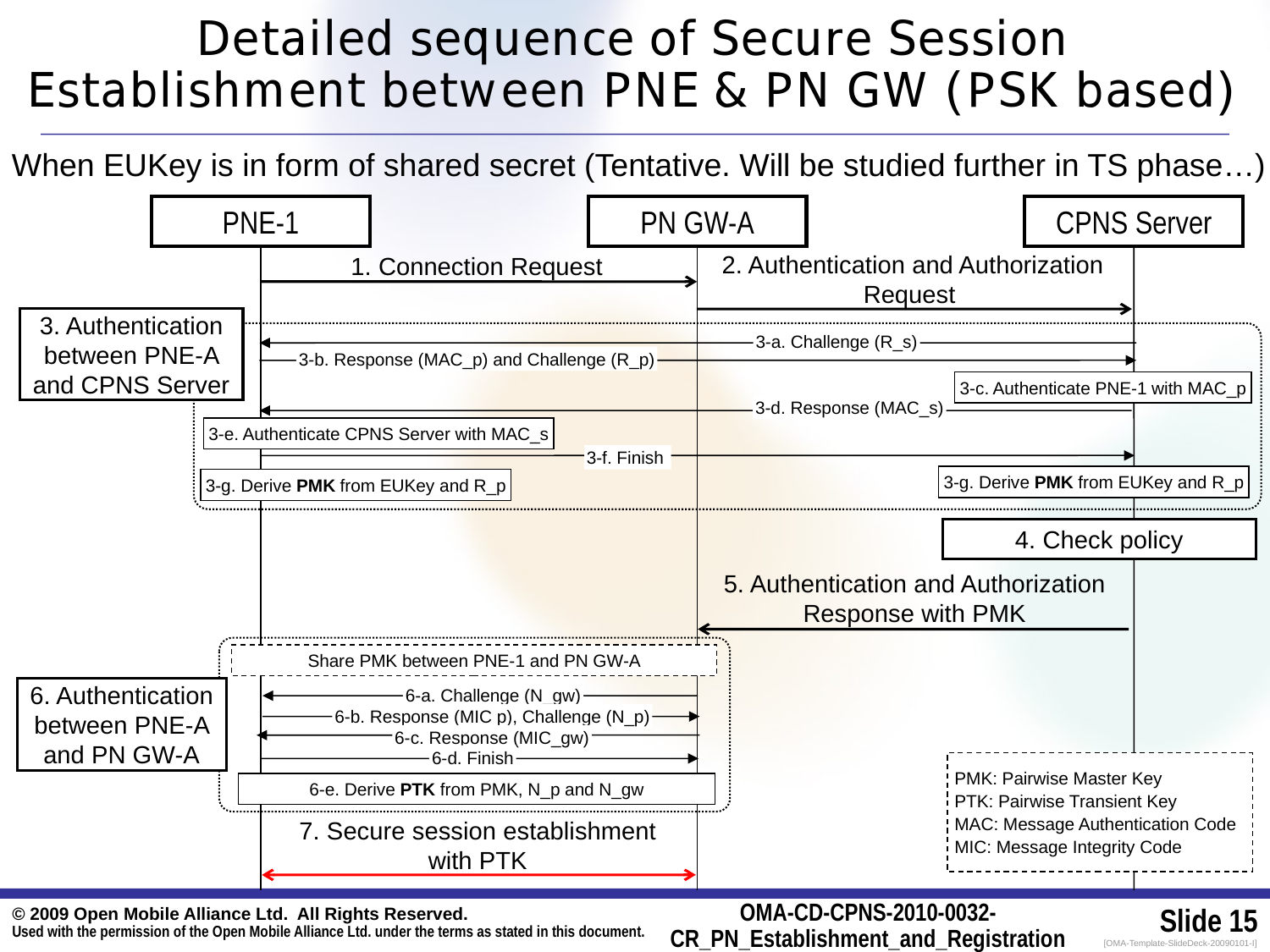

Detailed sequence of Secure Session Establishment between PNE & PN GW (PSK based)
When EUKey is in form of shared secret (Tentative. Will be studied further in TS phase…)
PNE-1
PN GW-A
CPNS Server
2. Authentication and Authorization Request
1. Connection Request

3. Authentication between PNE-A and CPNS Server

3-a. Challenge (R_s)

3-b. Response (MAC_p) and Challenge (R_p)

3-c. Authenticate PNE-1 with MAC_p
3-d. Response (MAC_s)

3-e. Authenticate CPNS Server with MAC_s
3-f. Finish

3-g. Derive PMK from EUKey and R_p
3-g. Derive PMK from EUKey and R_p
4. Check policy
5. Authentication and Authorization Response with PMK

Share PMK between PNE-1 and PN GW-A
6. Authentication between PNE-A and PN GW-A
6-a. Challenge (N_gw)

6-b. Response (MIC p), Challenge (N_p)

6-c. Response (MIC_gw)

6-d. Finish
PMK: Pairwise Master Key
PTK: Pairwise Transient Key
MAC: Message Authentication Code
MIC: Message Integrity Code

6-e. Derive PTK from PMK, N_p and N_gw
7. Secure session establishment with PTK